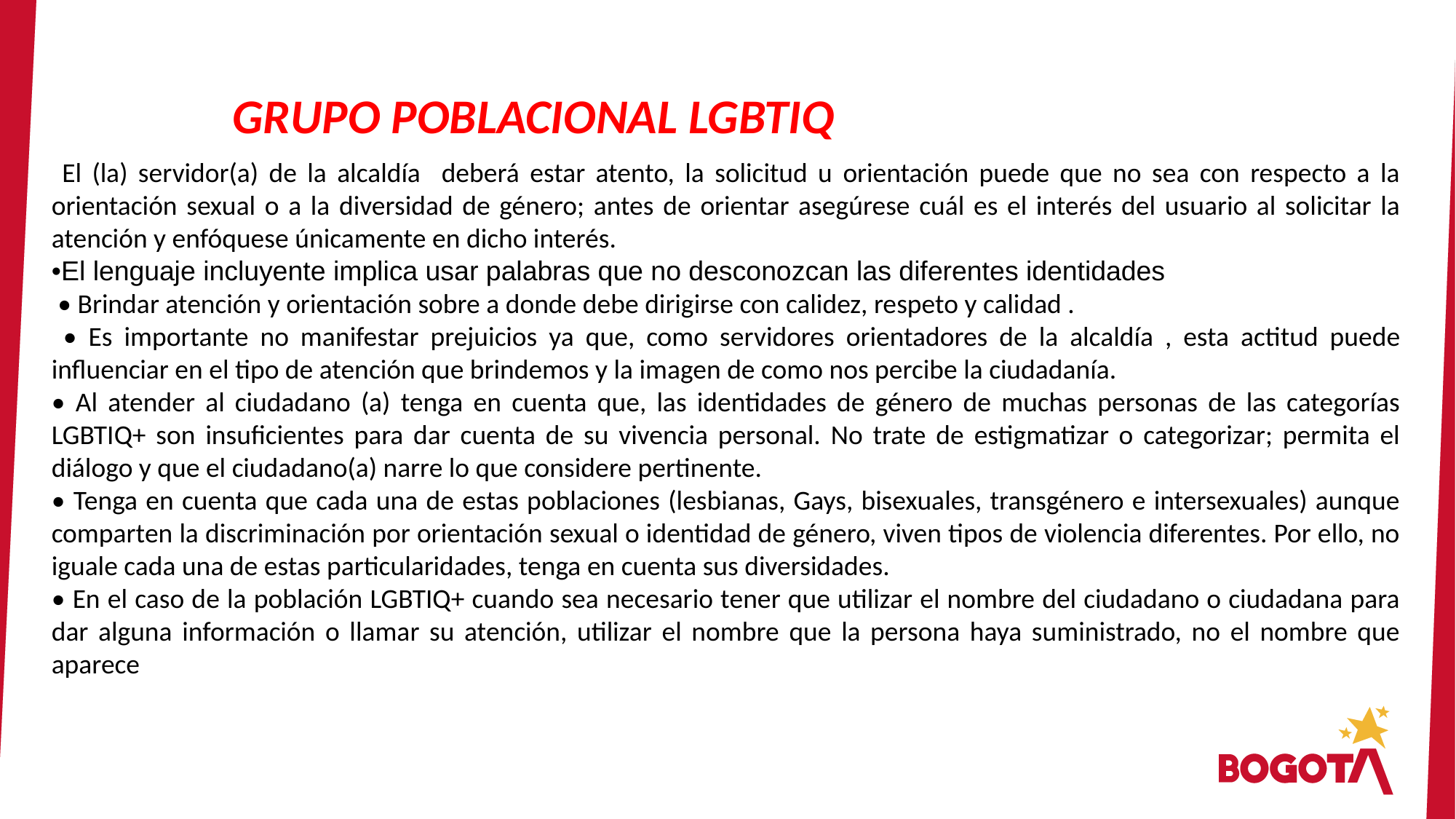

GRUPO POBLACIONAL LGBTIQ
 El (la) servidor(a) de la alcaldía  deberá estar atento, la solicitud u orientación puede que no sea con respecto a la orientación sexual o a la diversidad de género; antes de orientar asegúrese cuál es el interés del usuario al solicitar la atención y enfóquese únicamente en dicho interés.
•El lenguaje incluyente implica usar palabras que no desconozcan las diferentes identidades
 • Brindar atención y orientación sobre a donde debe dirigirse con calidez, respeto y calidad .
 • Es importante no manifestar prejuicios ya que, como servidores orientadores de la alcaldía , esta actitud puede influenciar en el tipo de atención que brindemos y la imagen de como nos percibe la ciudadanía.
• Al atender al ciudadano (a) tenga en cuenta que, las identidades de género de muchas personas de las categorías LGBTIQ+ son insuficientes para dar cuenta de su vivencia personal. No trate de estigmatizar o categorizar; permita el diálogo y que el ciudadano(a) narre lo que considere pertinente.
• Tenga en cuenta que cada una de estas poblaciones (lesbianas, Gays, bisexuales, transgénero e intersexuales) aunque comparten la discriminación por orientación sexual o identidad de género, viven tipos de violencia diferentes. Por ello, no iguale cada una de estas particularidades, tenga en cuenta sus diversidades.
• En el caso de la población LGBTIQ+ cuando sea necesario tener que utilizar el nombre del ciudadano o ciudadana para dar alguna información o llamar su atención, utilizar el nombre que la persona haya suministrado, no el nombre que aparece